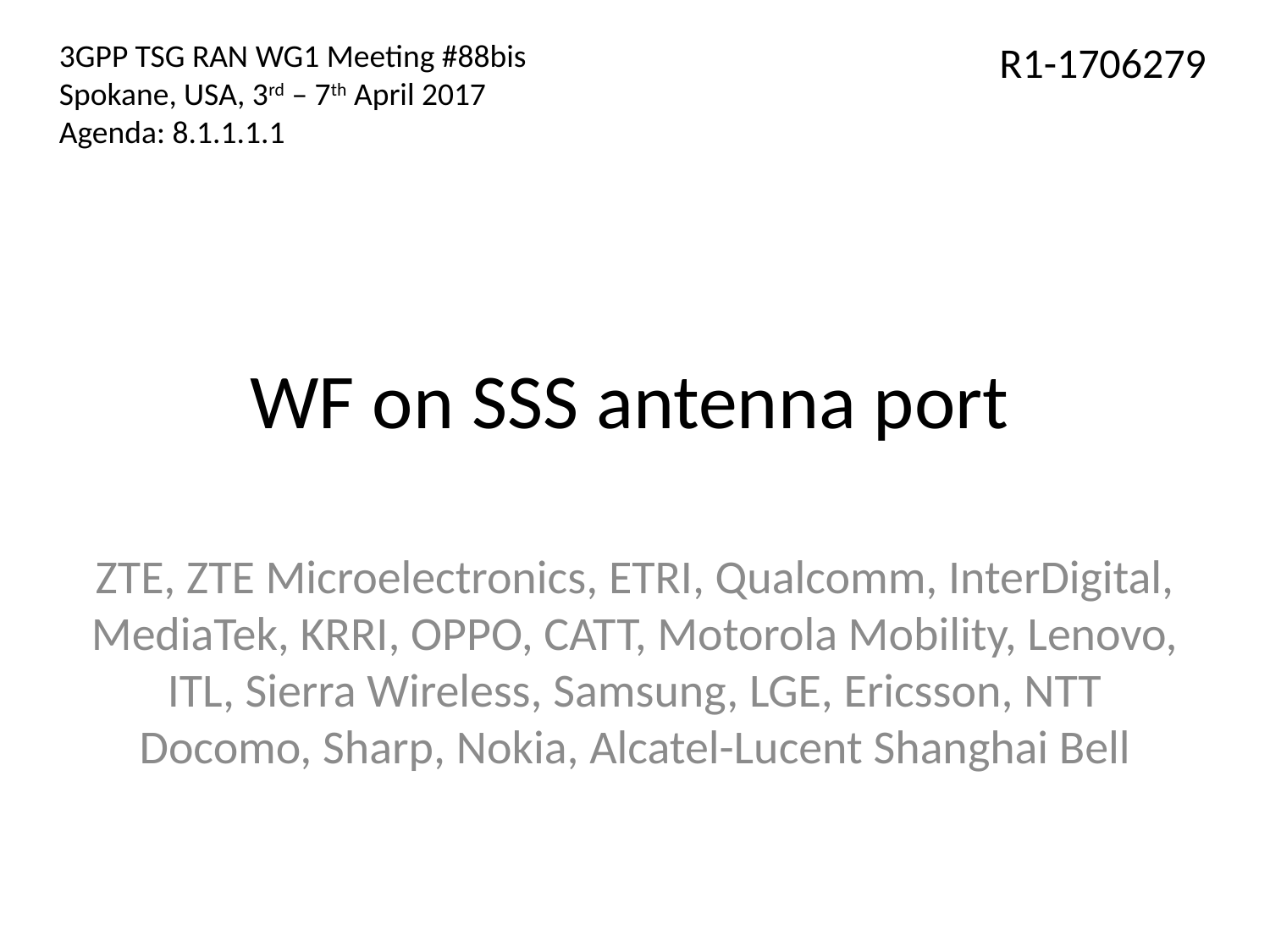

3GPP TSG RAN WG1 Meeting #88bis
Spokane, USA, 3rd – 7th April 2017
Agenda: 8.1.1.1.1
R1-1706279
# WF on SSS antenna port
ZTE, ZTE Microelectronics, ETRI, Qualcomm, InterDigital, MediaTek, KRRI, OPPO, CATT, Motorola Mobility, Lenovo, ITL, Sierra Wireless, Samsung, LGE, Ericsson, NTT Docomo, Sharp, Nokia, Alcatel-Lucent Shanghai Bell